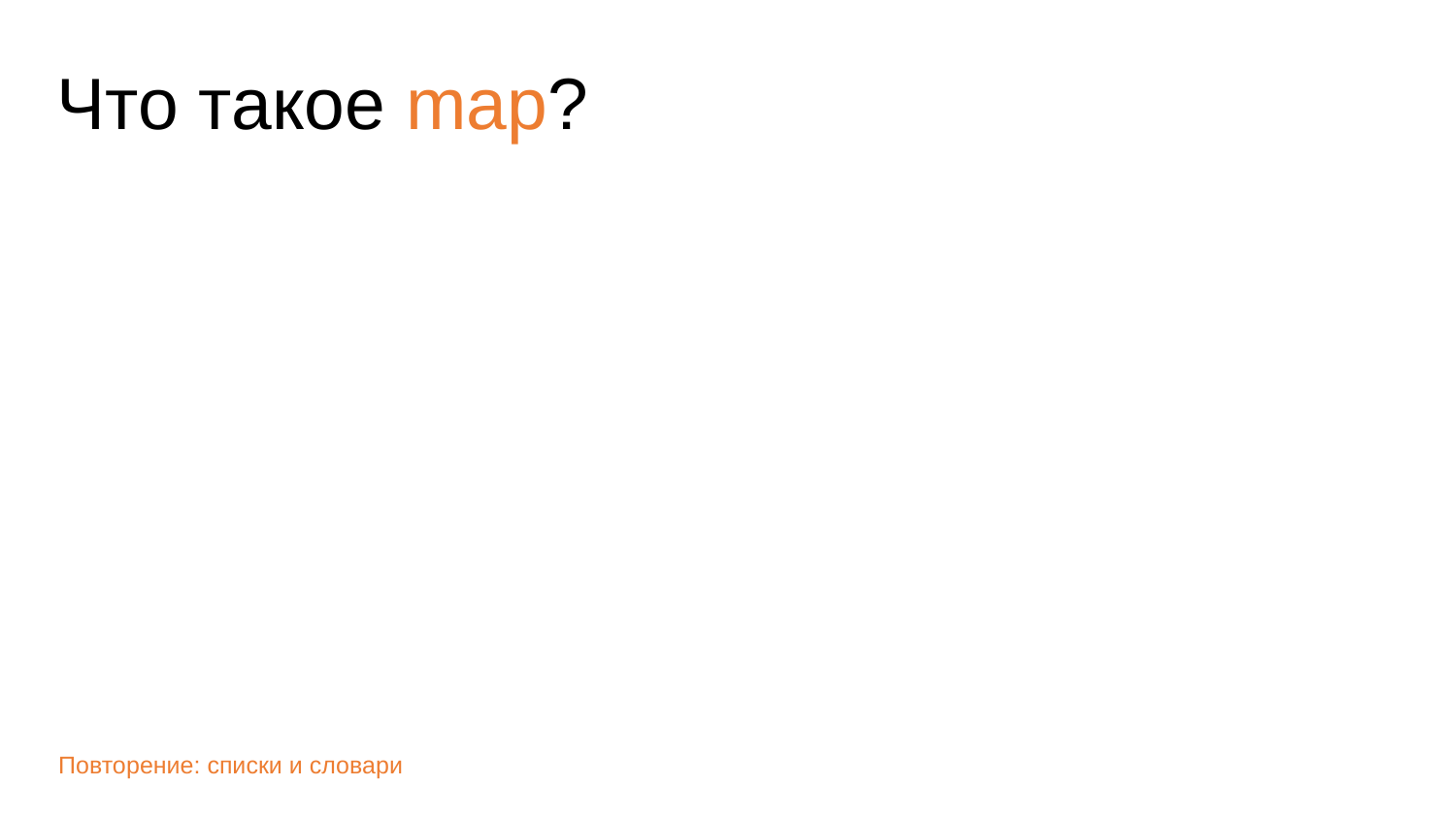

Что такое map?
Повторение: списки и словари